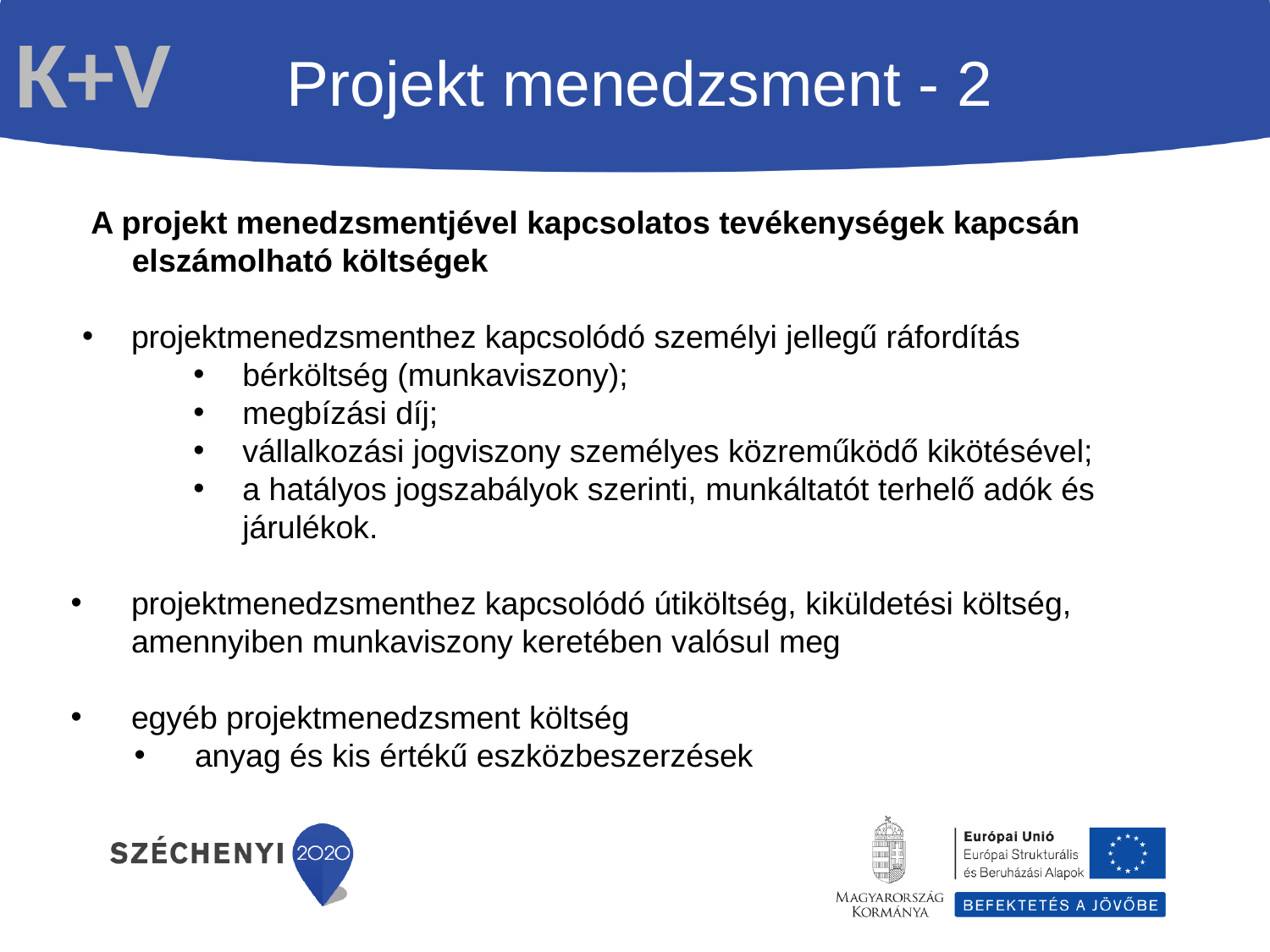

K+V
Projekt menedzsment - 2

 A projekt menedzsmentjével kapcsolatos tevékenységek kapcsán elszámolható költségek

projektmenedzsmenthez kapcsolódó személyi jellegű ráfordítás
bérköltség (munkaviszony);
megbízási díj;
vállalkozási jogviszony személyes közreműködő kikötésével;
a hatályos jogszabályok szerinti, munkáltatót terhelő adók és járulékok.

projektmenedzsmenthez kapcsolódó útiköltség, kiküldetési költség, amennyiben munkaviszony keretében valósul meg

egyéb projektmenedzsment költség
anyag és kis értékű eszközbeszerzések